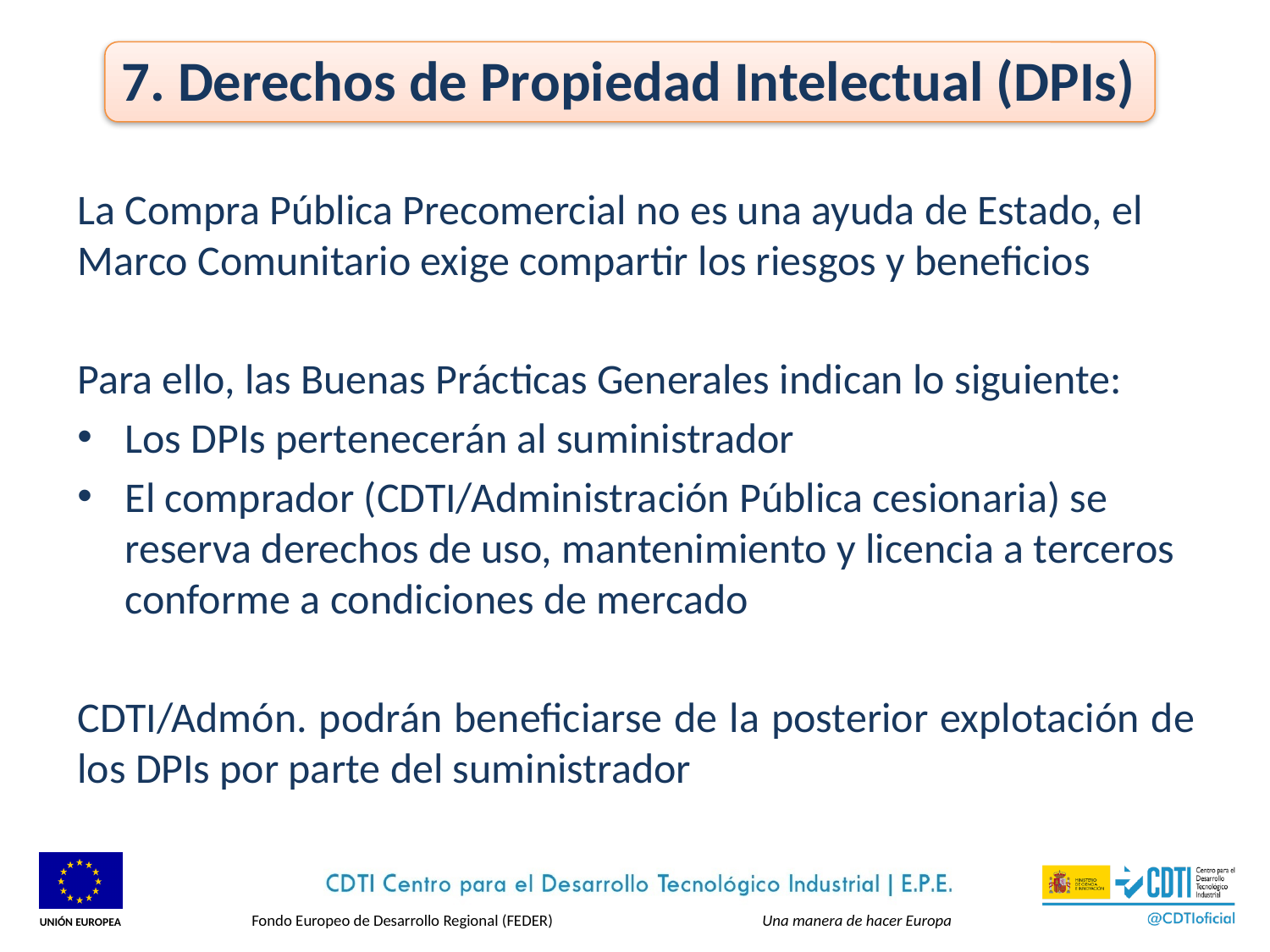

# 7. Derechos de Propiedad Intelectual (DPIs)

La Compra Pública Precomercial no es una ayuda de Estado, el Marco Comunitario exige compartir los riesgos y beneficios

Para ello, las Buenas Prácticas Generales indican lo siguiente:
Los DPIs pertenecerán al suministrador
El comprador (CDTI/Administración Pública cesionaria) se reserva derechos de uso, mantenimiento y licencia a terceros conforme a condiciones de mercado

CDTI/Admón. podrán beneficiarse de la posterior explotación de los DPIs por parte del suministrador